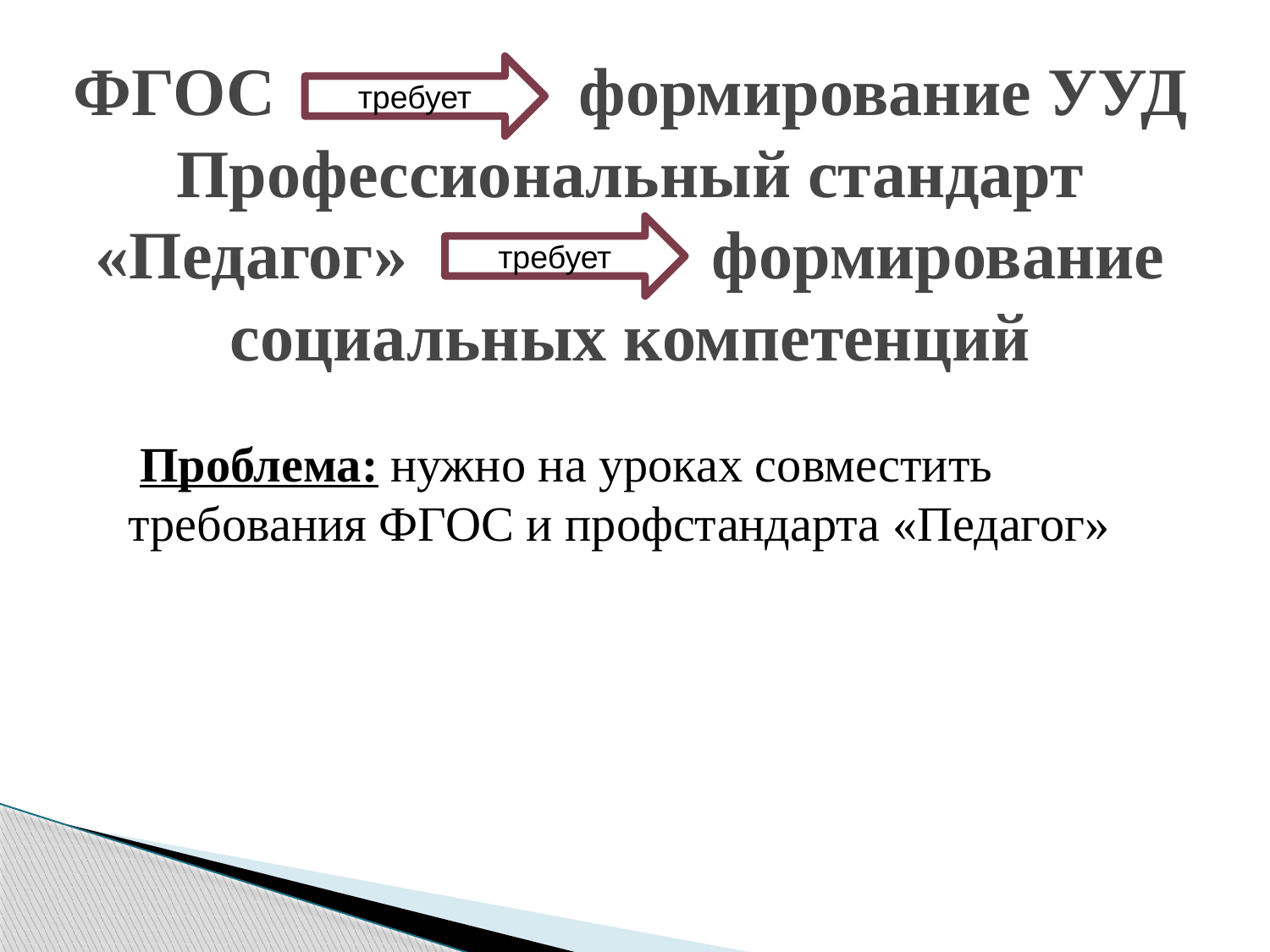

# ФГОС                                    формирование УУД Профессиональный стандарт «Педагог»                  формирование социальных компетенций
требует
требует
    Проблема: нужно на уроках совместить требования ФГОС и профстандарта «Педагог»